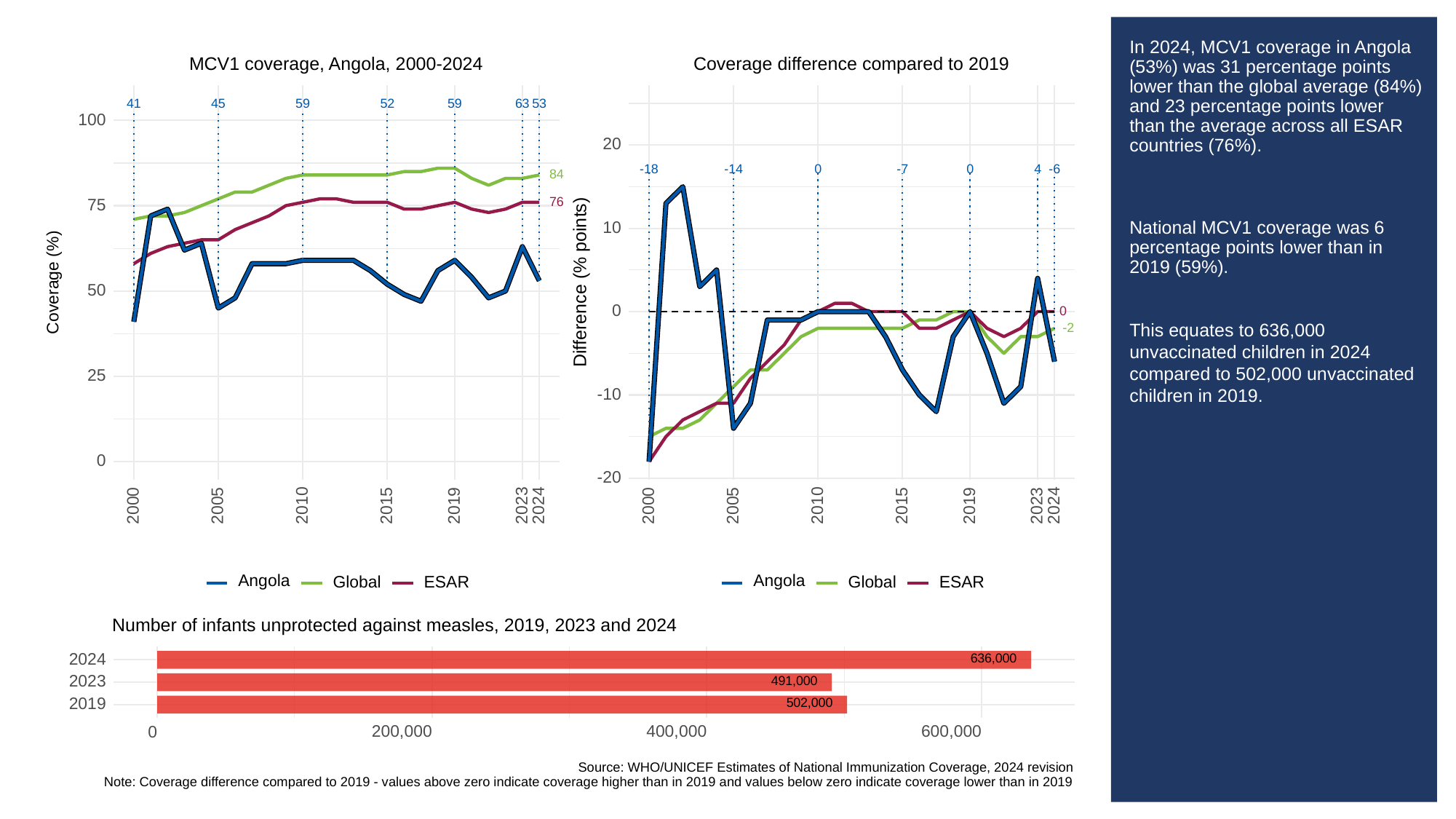

# In 2024, MCV1 coverage in Angola (53%) was 31 percentage points lower than the global average (84%) and 23 percentage points lower than the average across all ESAR countries (76%).

National MCV1 coverage was 6 percentage points lower than in 2019 (59%).

This equates to 636,000 unvaccinated children in 2024 compared to 502,000 unvaccinated children in 2019.

MCV1 coverage, Angola, 2000-2024
Coverage difference compared to 2019

63
53
59
52
59
45
41

100

20

-18
0
0
-6
-14
4
-7

84

76

75

10

Difference (% points)
Coverage (%)
50

0
0

-2

25

-10

0

-20

2023
2023
2000
2005
2010
2015
2019
2024
2000
2005
2010
2015
2019
2024
Angola
Angola
Global
ESAR
Global
ESAR

Number of infants unprotected against measles, 2019, 2023 and 2024

636,000
2024

491,000
2023

502,000
2019

200,000
400,000
600,000
0
Source: WHO/UNICEF Estimates of National Immunization Coverage, 2024 revision
Note: Coverage difference compared to 2019 - values above zero indicate coverage higher than in 2019 and values below zero indicate coverage lower than in 2019